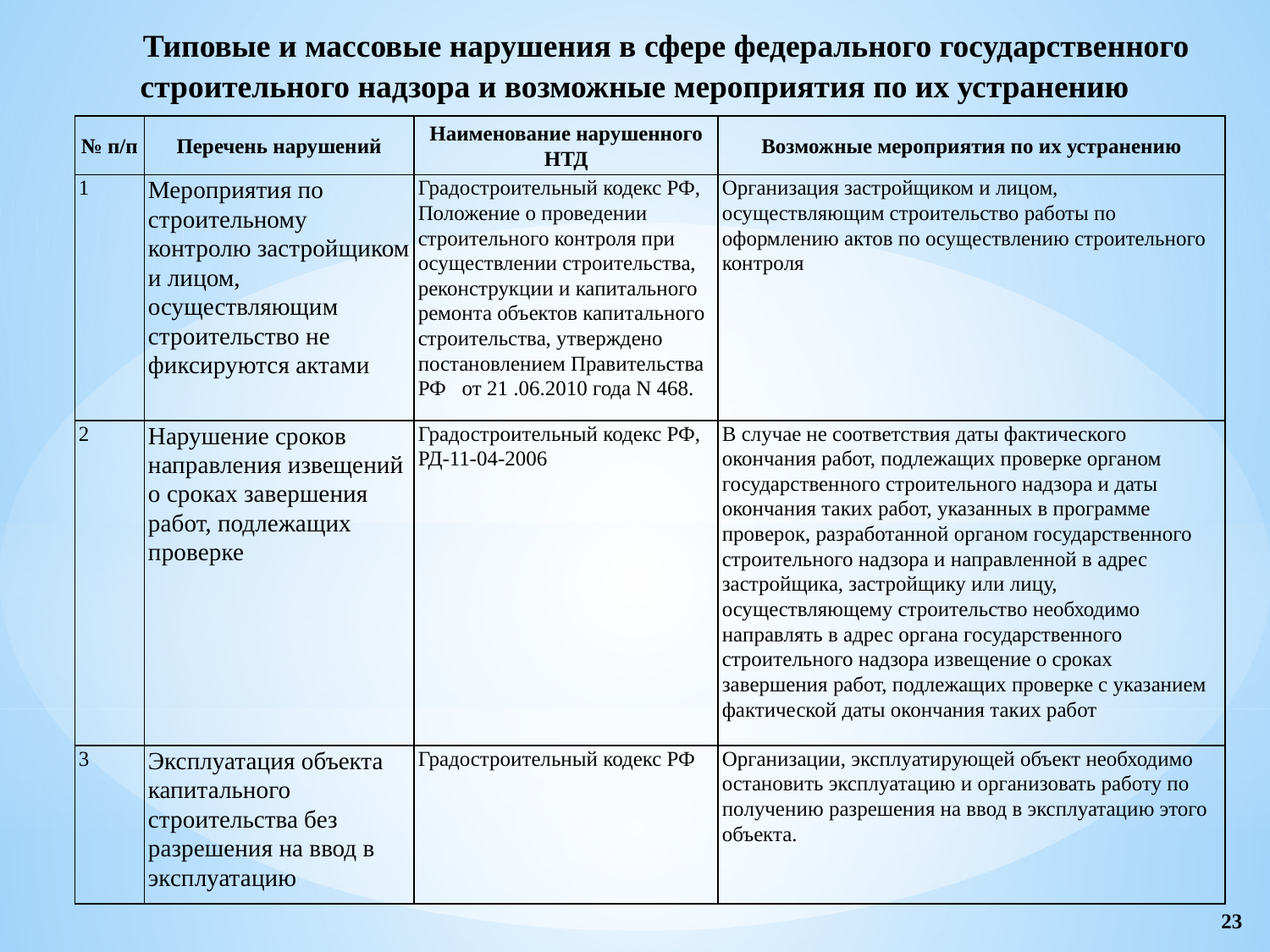

Типовые и массовые нарушения в сфере федерального государственного строительного надзора и возможные мероприятия по их устранению
| № п/п | Перечень нарушений | Наименование нарушенного НТД | Возможные мероприятия по их устранению |
| --- | --- | --- | --- |
| 1 | Мероприятия по строительному контролю застройщиком и лицом, осуществляющим строительство не фиксируются актами | Градостроительный кодекс РФ, Положение о проведении строительного контроля при осуществлении строительства, реконструкции и капитального ремонта объектов капитального строительства, утверждено постановлением Правительства РФ от 21 .06.2010 года N 468. | Организация застройщиком и лицом, осуществляющим строительство работы по оформлению актов по осуществлению строительного контроля |
| 2 | Нарушение сроков направления извещений о сроках завершения работ, подлежащих проверке | Градостроительный кодекс РФ, РД-11-04-2006 | В случае не соответствия даты фактического окончания работ, подлежащих проверке органом государственного строительного надзора и даты окончания таких работ, указанных в программе проверок, разработанной органом государственного строительного надзора и направленной в адрес застройщика, застройщику или лицу, осуществляющему строительство необходимо направлять в адрес органа государственного строительного надзора извещение о сроках завершения работ, подлежащих проверке с указанием фактической даты окончания таких работ |
| 3 | Эксплуатация объекта капитального строительства без разрешения на ввод в эксплуатацию | Градостроительный кодекс РФ | Организации, эксплуатирующей объект необходимо остановить эксплуатацию и организовать работу по получению разрешения на ввод в эксплуатацию этого объекта. |
23